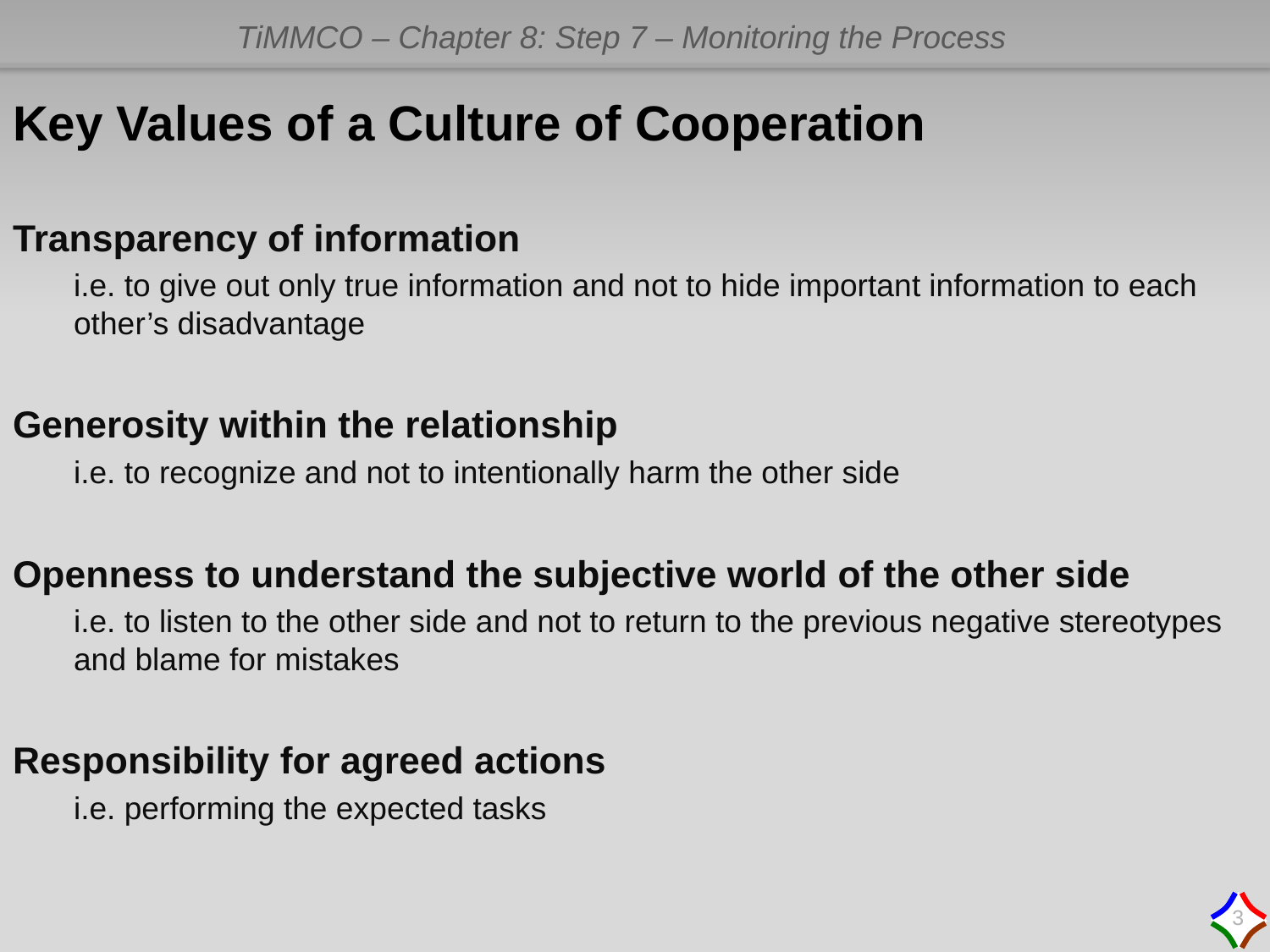

# Key Values of a Culture of Cooperation
Transparency of information
i.e. to give out only true information and not to hide important information to each other’s disadvantage

Generosity within the relationship
i.e. to recognize and not to intentionally harm the other side

Openness to understand the subjective world of the other side
i.e. to listen to the other side and not to return to the previous negative stereotypes and blame for mistakes

Responsibility for agreed actions
i.e. performing the expected tasks
3